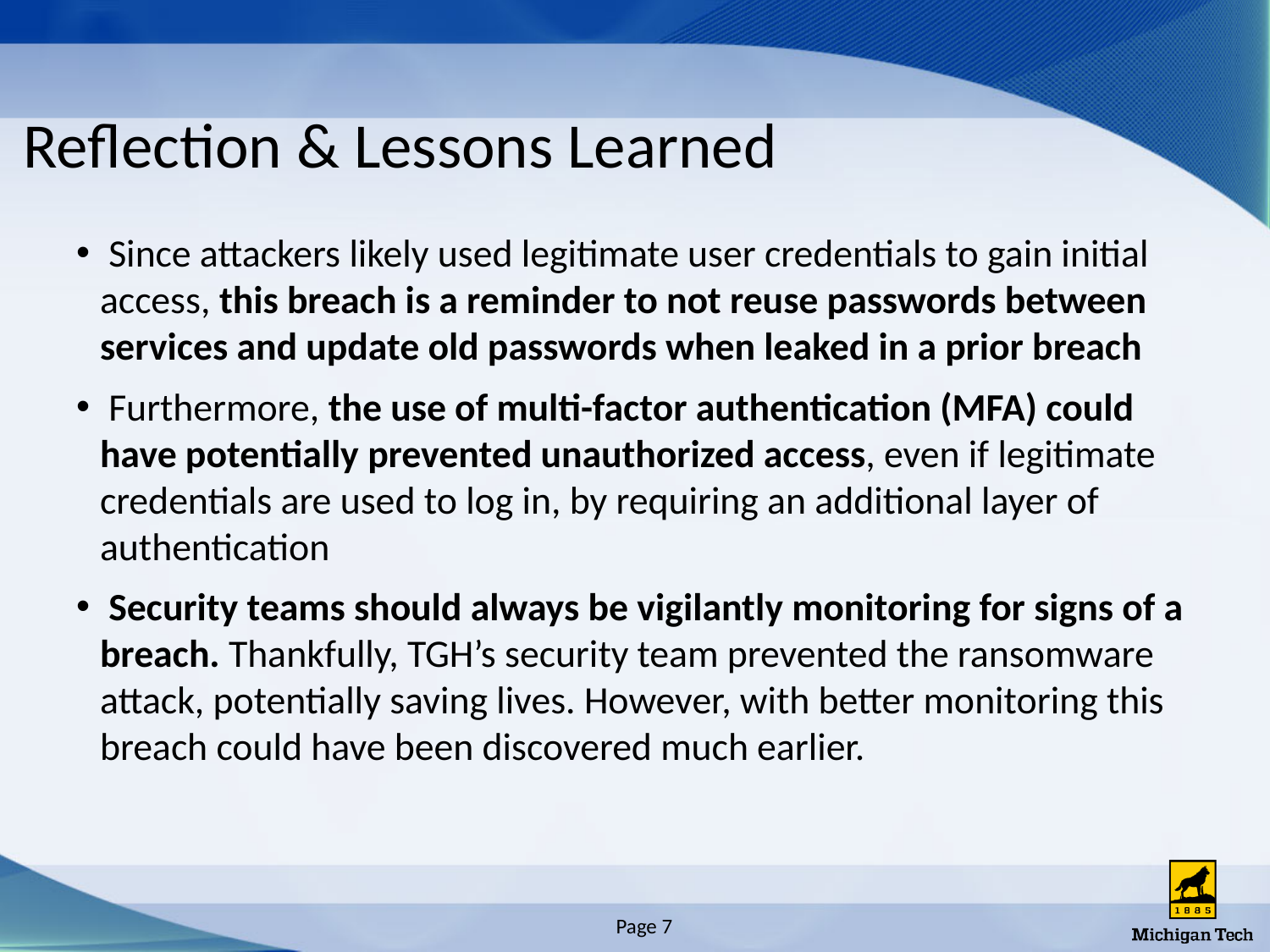

# Reflection & Lessons Learned
 Since attackers likely used legitimate user credentials to gain initial access, this breach is a reminder to not reuse passwords between services and update old passwords when leaked in a prior breach
 Furthermore, the use of multi-factor authentication (MFA) could have potentially prevented unauthorized access, even if legitimate credentials are used to log in, by requiring an additional layer of authentication
 Security teams should always be vigilantly monitoring for signs of a breach. Thankfully, TGH’s security team prevented the ransomware attack, potentially saving lives. However, with better monitoring this breach could have been discovered much earlier.